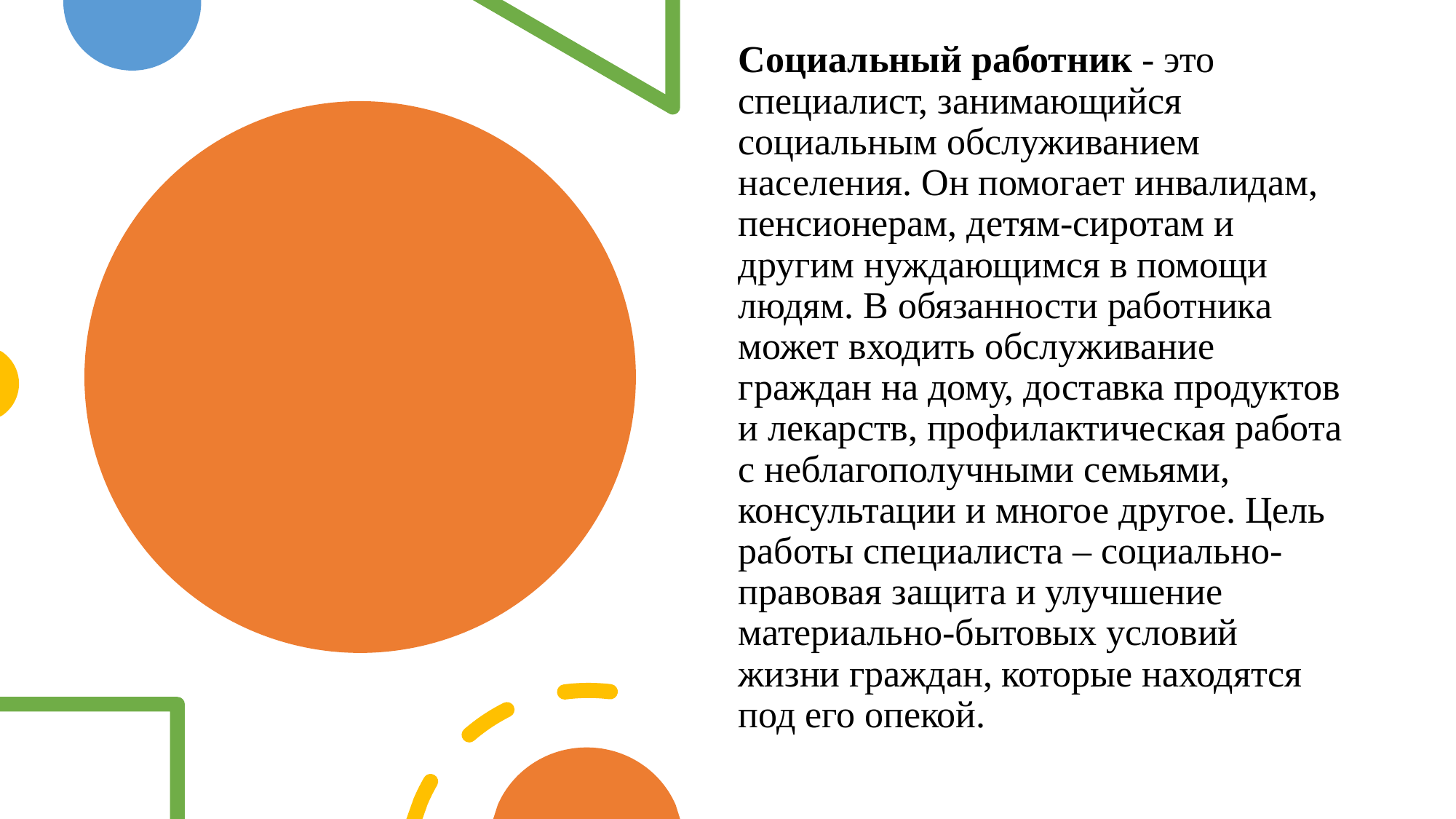

Социальный работник - это специалист, занимающийся социальным обслуживанием населения. Он помогает инвалидам, пенсионерам, детям-сиротам и другим нуждающимся в помощи людям. В обязанности работника может входить обслуживание граждан на дому, доставка продуктов и лекарств, профилактическая работа с неблагополучными семьями, консультации и многое другое. Цель работы специалиста – социально-правовая защита и улучшение материально-бытовых условий жизни граждан, которые находятся под его опекой.